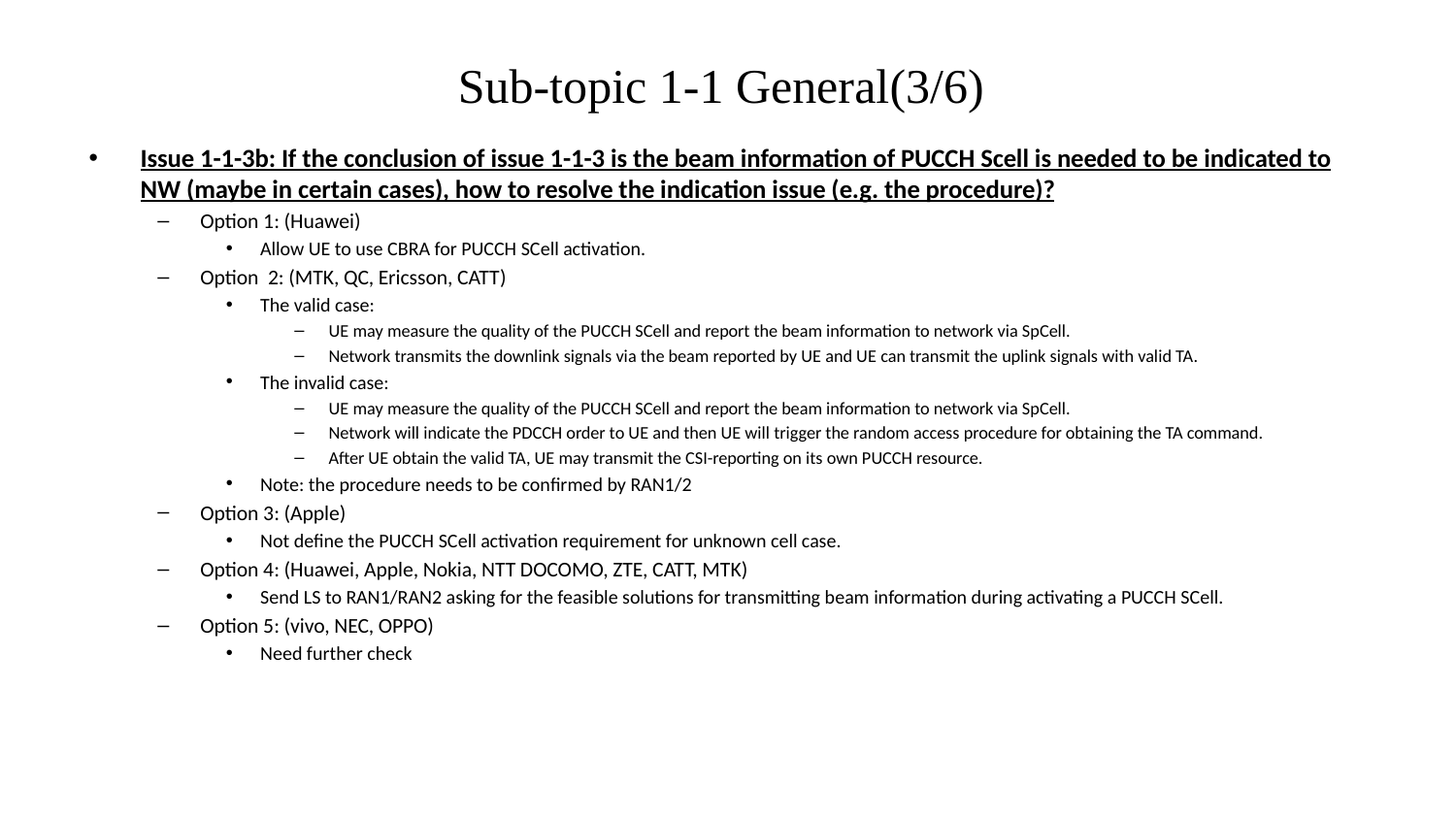

# Sub-topic 1-1 General(3/6)
Issue 1-1-3b: If the conclusion of issue 1-1-3 is the beam information of PUCCH Scell is needed to be indicated to NW (maybe in certain cases), how to resolve the indication issue (e.g. the procedure)?
Option 1: (Huawei)
Allow UE to use CBRA for PUCCH SCell activation.
Option  2: (MTK, QC, Ericsson, CATT)
The valid case:
UE may measure the quality of the PUCCH SCell and report the beam information to network via SpCell.
Network transmits the downlink signals via the beam reported by UE and UE can transmit the uplink signals with valid TA.
The invalid case:
UE may measure the quality of the PUCCH SCell and report the beam information to network via SpCell.
Network will indicate the PDCCH order to UE and then UE will trigger the random access procedure for obtaining the TA command.
After UE obtain the valid TA, UE may transmit the CSI-reporting on its own PUCCH resource.
Note: the procedure needs to be confirmed by RAN1/2
Option 3: (Apple)
Not define the PUCCH SCell activation requirement for unknown cell case.
Option 4: (Huawei, Apple, Nokia, NTT DOCOMO, ZTE, CATT, MTK)
Send LS to RAN1/RAN2 asking for the feasible solutions for transmitting beam information during activating a PUCCH SCell.
Option 5: (vivo, NEC, OPPO)
Need further check